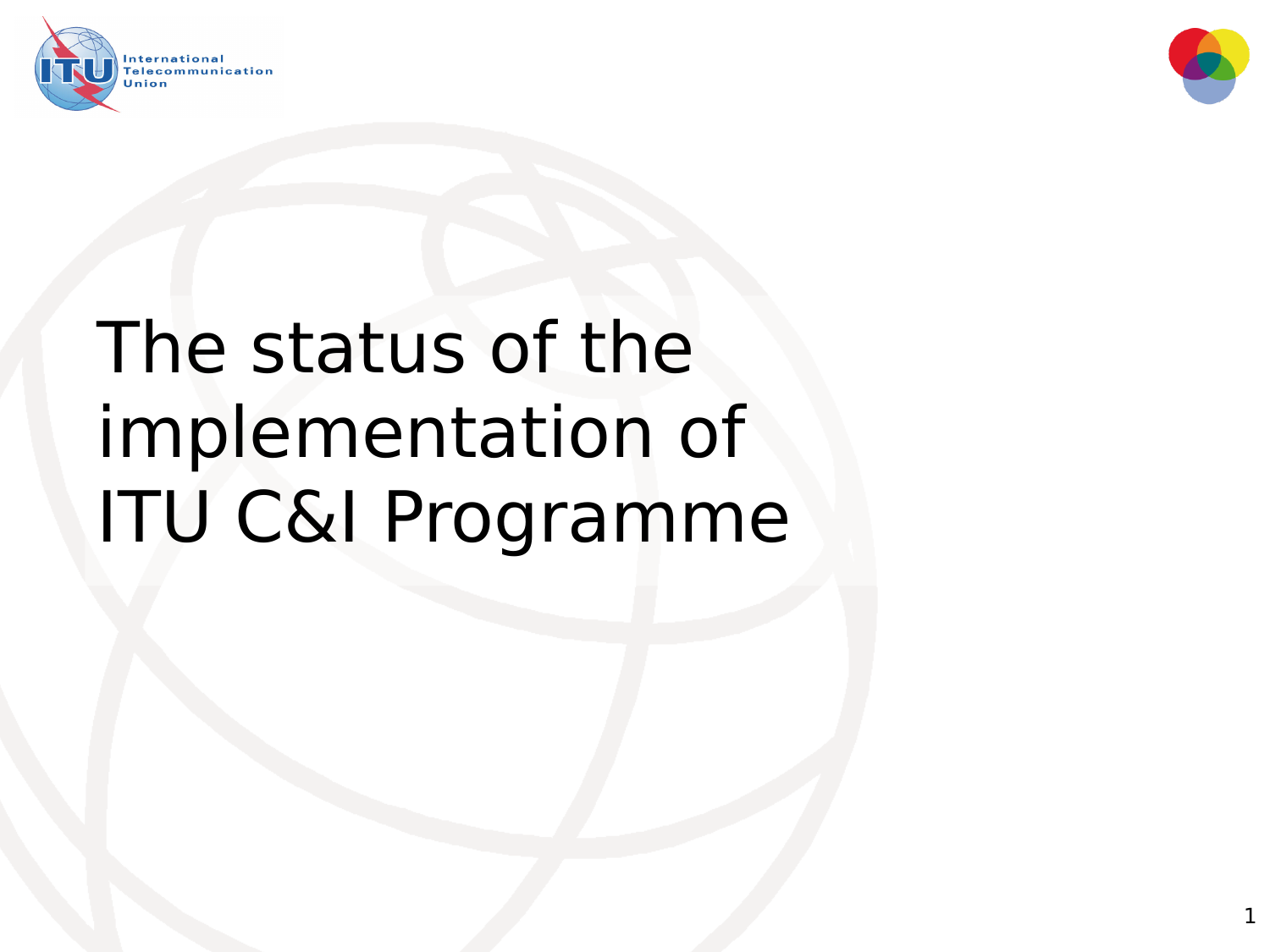

The status of the implementation of
ITU C&I Programme
1